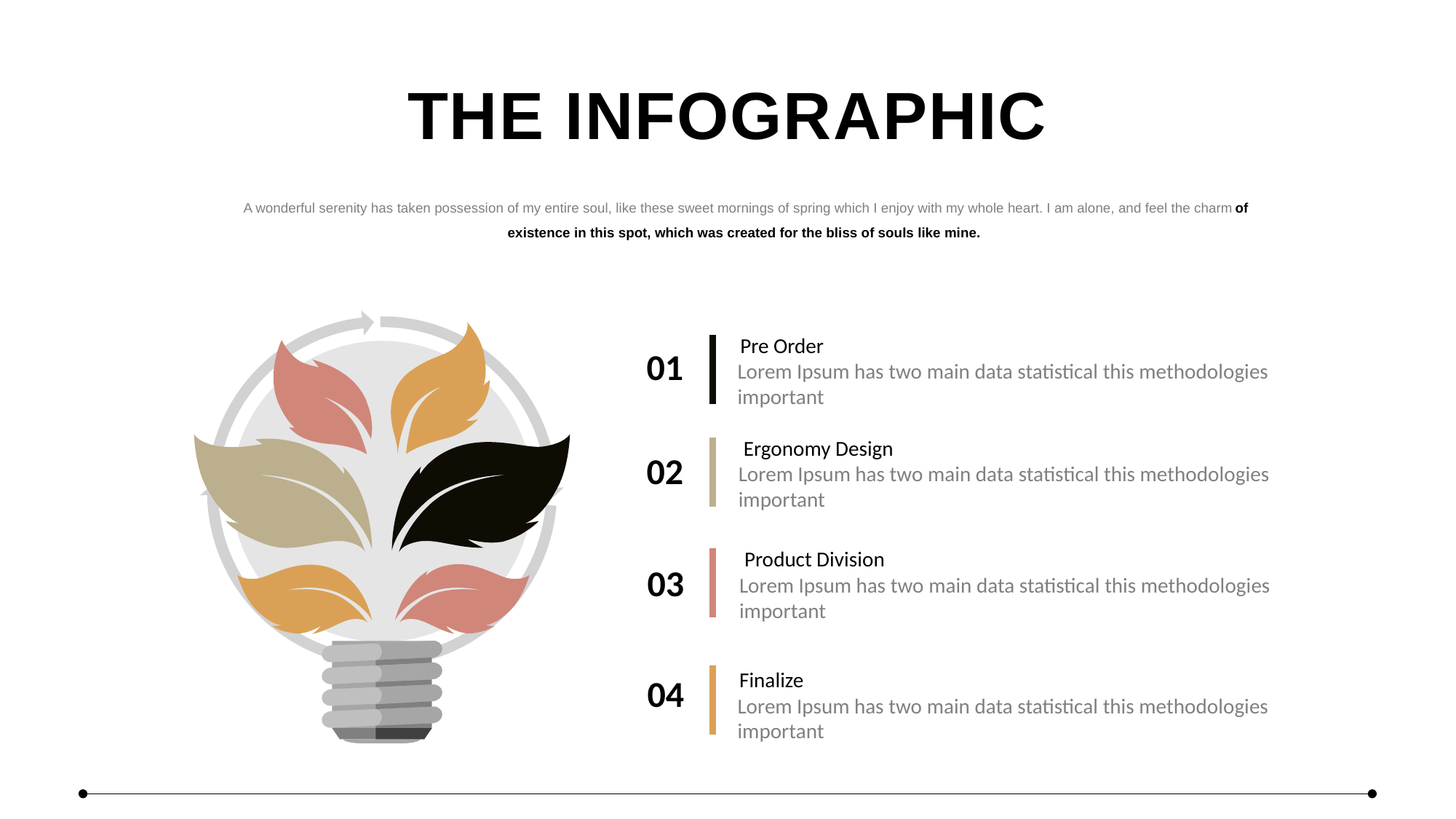

THE INFOGRAPHIC
A wonderful serenity has taken possession of my entire soul, like these sweet mornings of spring which I enjoy with my whole heart. I am alone, and feel the charm of existence in this spot, which was created for the bliss of souls like mine.

Pre Order
Lorem Ipsum has two main data statistical this methodologies important
01
Ergonomy Design
Lorem Ipsum has two main data statistical this methodologies important
02
Product Division
Lorem Ipsum has two main data statistical this methodologies important
03
Finalize
Lorem Ipsum has two main data statistical this methodologies important
04